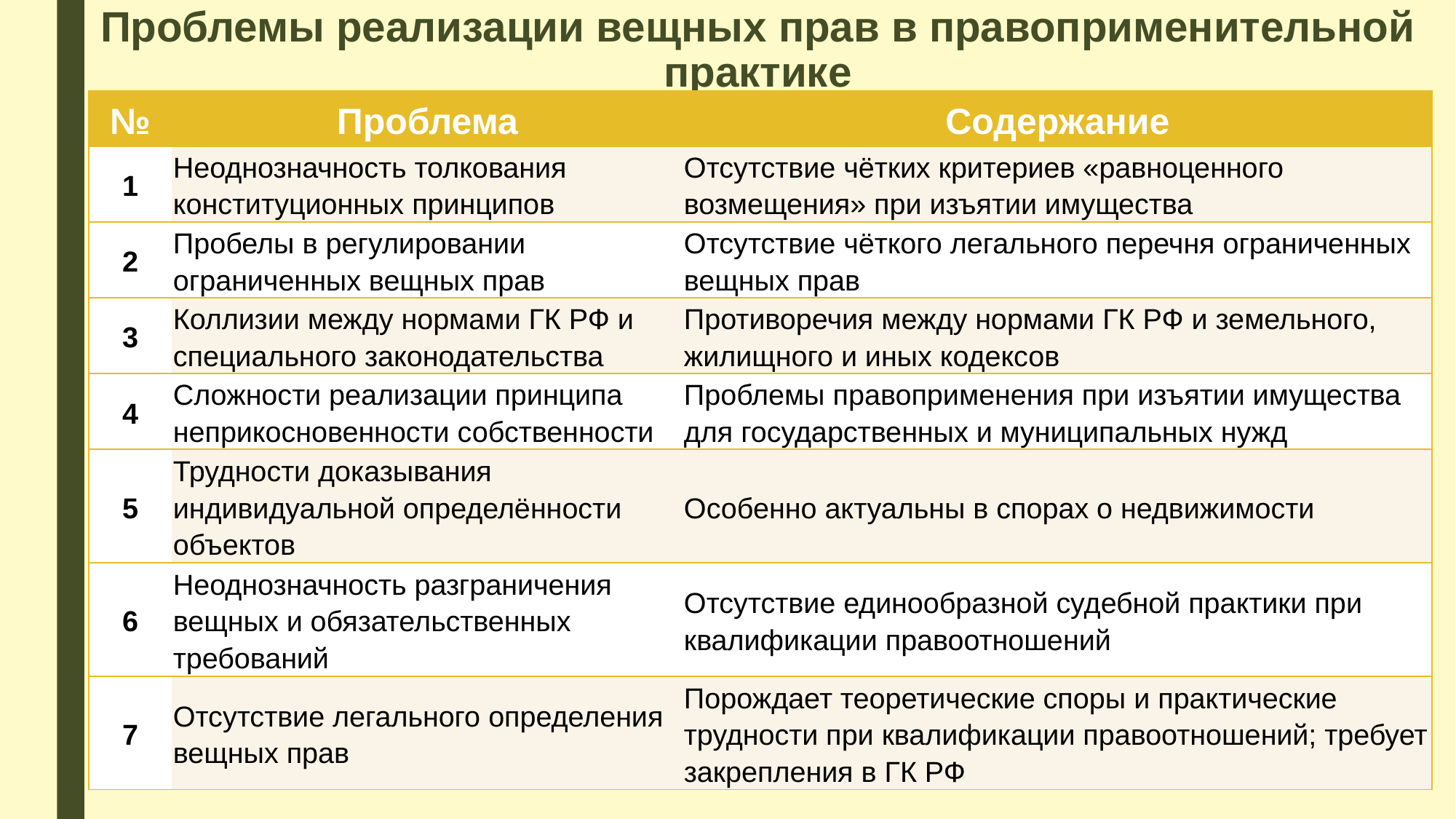

# Проблемы реализации вещных прав в правоприменительной практике
| № | Проблема | Содержание |
| --- | --- | --- |
| 1 | Неоднозначность толкования конституционных принципов | Отсутствие чётких критериев «равноценного возмещения» при изъятии имущества |
| 2 | Пробелы в регулировании ограниченных вещных прав | Отсутствие чёткого легального перечня ограниченных вещных прав |
| 3 | Коллизии между нормами ГК РФ и специального законодательства | Противоречия между нормами ГК РФ и земельного, жилищного и иных кодексов |
| 4 | Сложности реализации принципа неприкосновенности собственности | Проблемы правоприменения при изъятии имущества для государственных и муниципальных нужд |
| 5 | Трудности доказывания индивидуальной определённости объектов | Особенно актуальны в спорах о недвижимости |
| 6 | Неоднозначность разграничения вещных и обязательственных требований | Отсутствие единообразной судебной практики при квалификации правоотношений |
| 7 | Отсутствие легального определения вещных прав | Порождает теоретические споры и практические трудности при квалификации правоотношений; требует закрепления в ГК РФ |
10